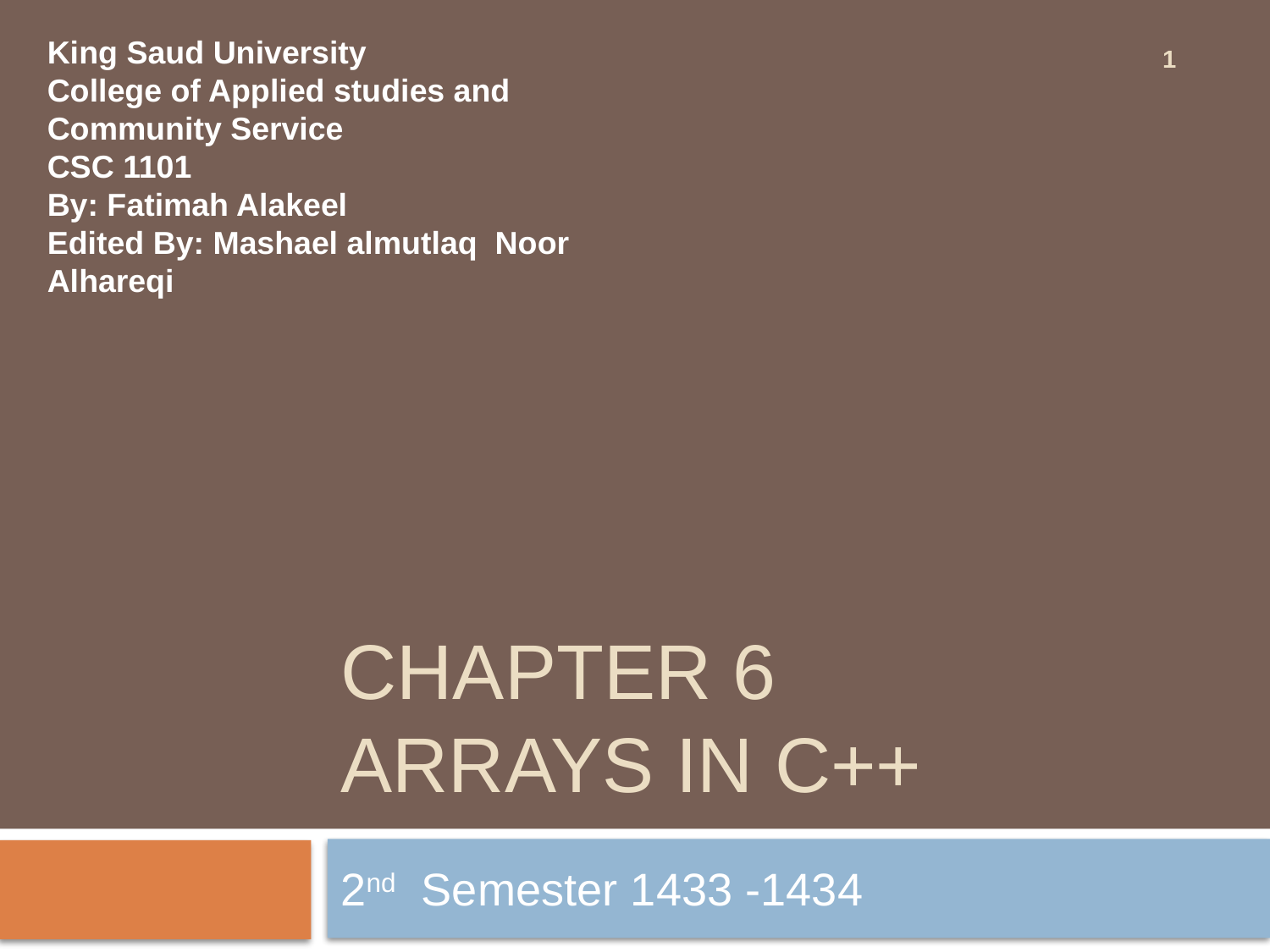

King Saud University
College of Applied studies and Community Service
CSC 1101
By: Fatimah Alakeel
Edited By: Mashael almutlaq  Noor Alhareqi
1
# Chapter 6 Arrays in C++
2nd  Semester 1433 -1434